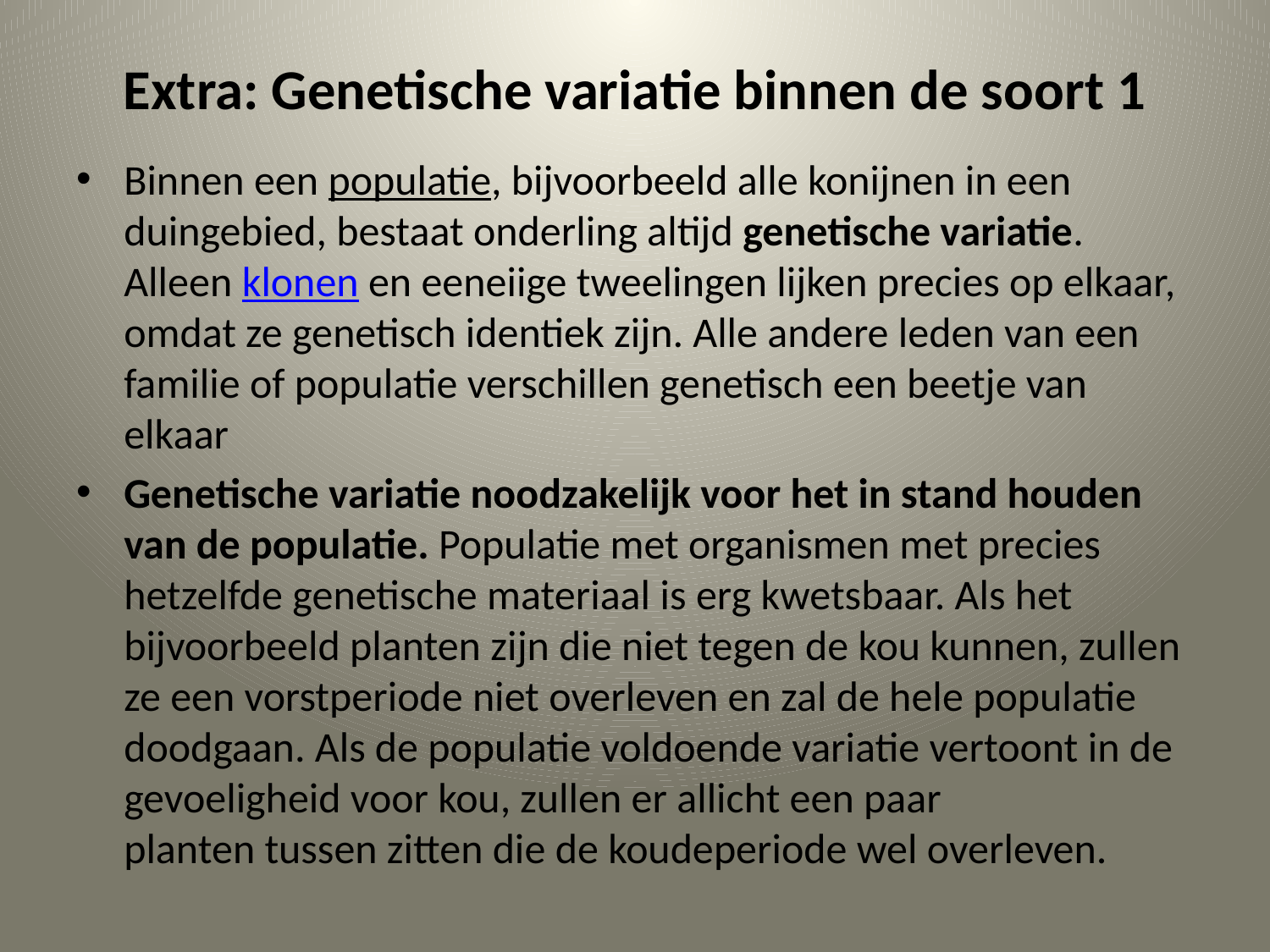

# Extra: Genetische variatie binnen de soort 1
Binnen een populatie, bijvoorbeeld alle konijnen in een duingebied, bestaat onderling altijd genetische variatie. Alleen klonen en eeneiige tweelingen lijken precies op elkaar, omdat ze genetisch identiek zijn. Alle andere leden van een familie of populatie verschillen genetisch een beetje van elkaar
Genetische variatie noodzakelijk voor het in stand houden van de populatie. Populatie met organismen met precies hetzelfde genetische materiaal is erg kwetsbaar. Als het bijvoorbeeld planten zijn die niet tegen de kou kunnen, zullen ze een vorstperiode niet overleven en zal de hele populatie doodgaan. Als de populatie voldoende variatie vertoont in de gevoeligheid voor kou, zullen er allicht een paar planten tussen zitten die de koudeperiode wel overleven.